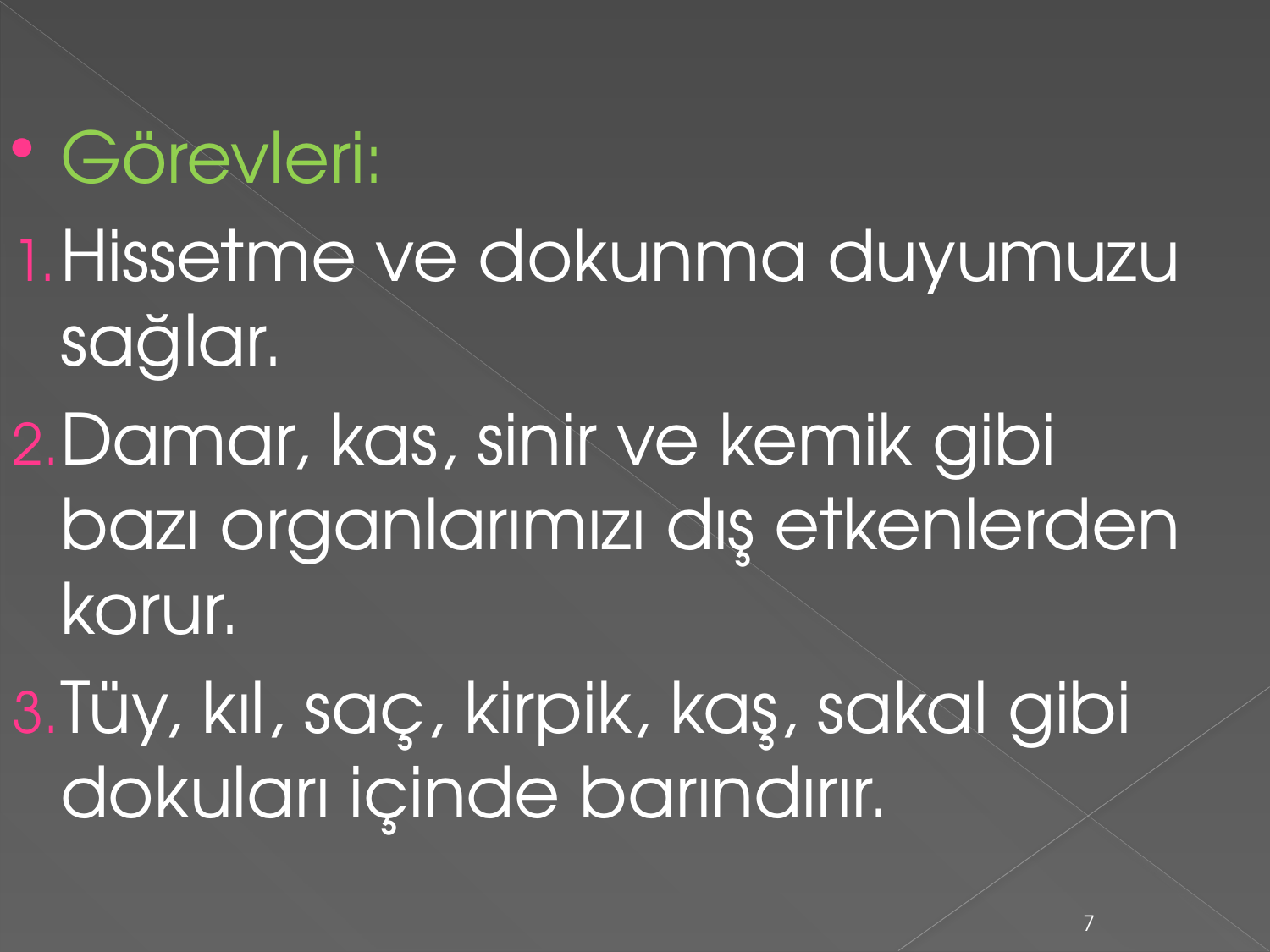

Görevleri:
Hissetme ve dokunma duyumuzu sağlar.
Damar, kas, sinir ve kemik gibi  bazı organlarımızı dış etkenlerden korur.
Tüy, kıl, saç, kirpik, kaş, sakal gibi dokuları içinde barındırır.

7